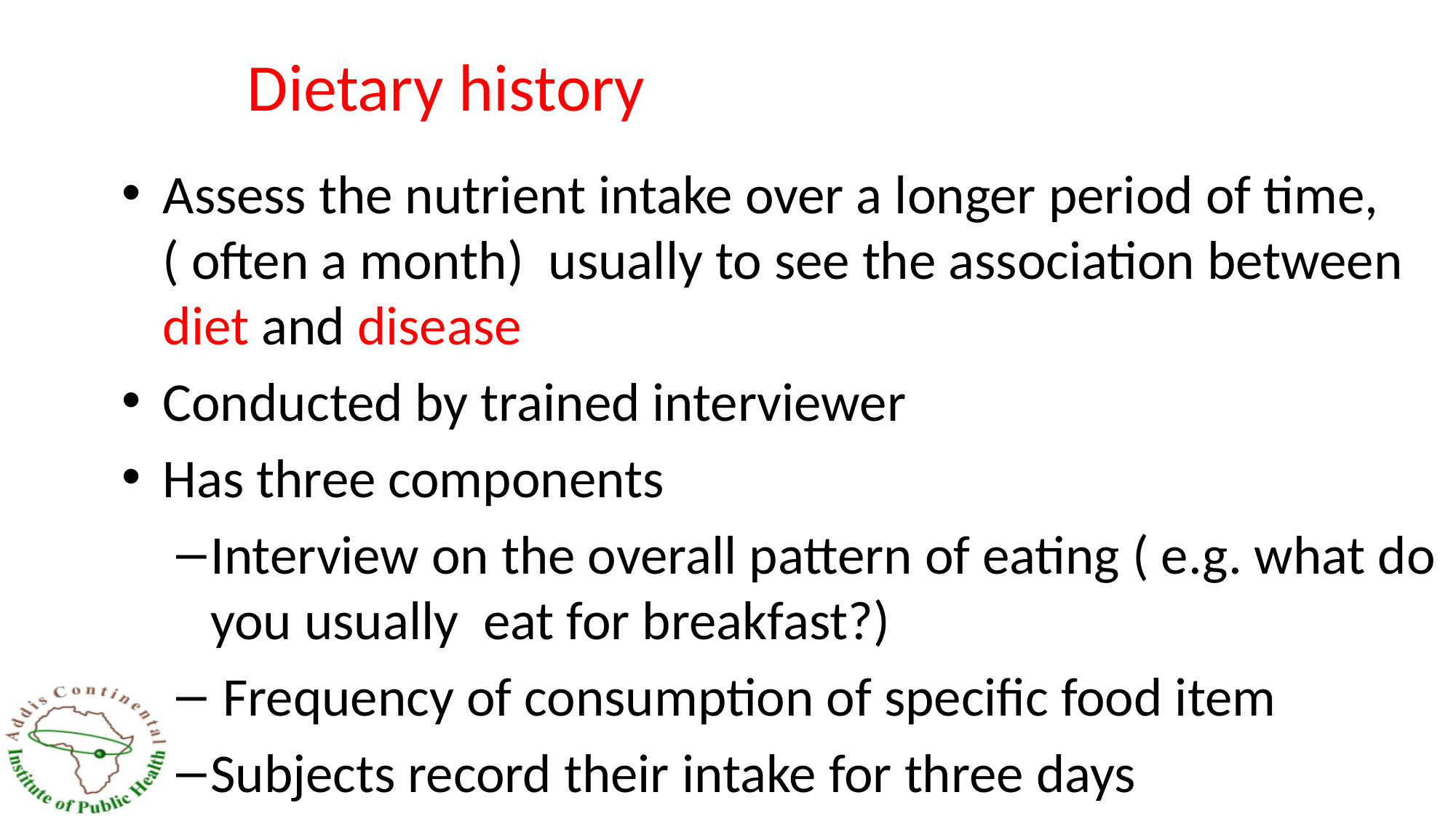

# Dietary history
Assess the nutrient intake over a longer period of time,( often a month)  usually to see the association between diet and disease
Conducted by trained interviewer
Has three components
Interview on the overall pattern of eating ( e.g. what do you usually  eat for breakfast?)
 Frequency of consumption of specific food item
Subjects record their intake for three days